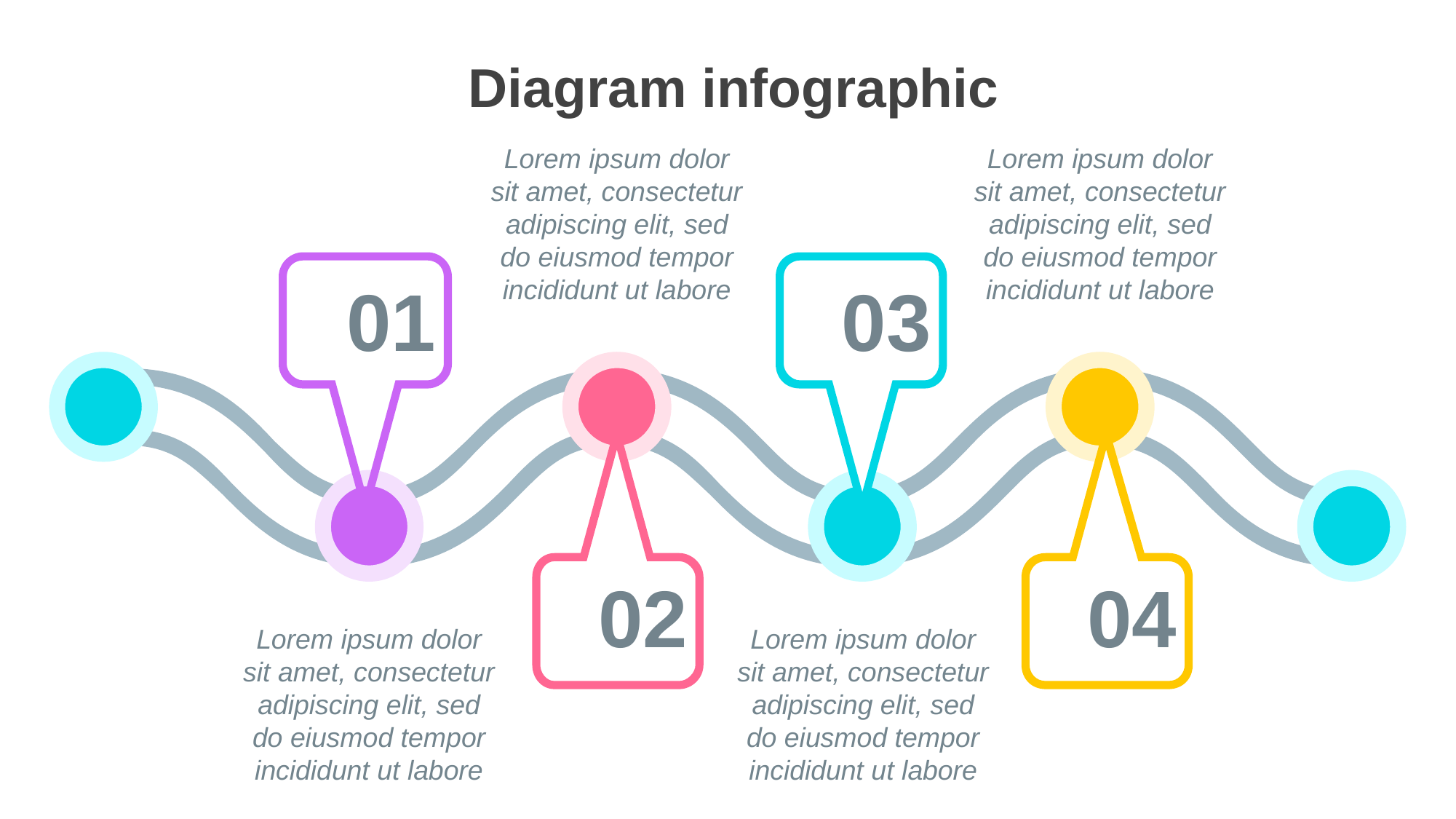

Diagram infographic
Lorem ipsum dolor sit amet, consectetur adipiscing elit, sed do eiusmod tempor incididunt ut labore
Lorem ipsum dolor sit amet, consectetur adipiscing elit, sed do eiusmod tempor incididunt ut labore

01

03

02

04

Lorem ipsum dolor sit amet, consectetur adipiscing elit, sed do eiusmod tempor incididunt ut labore
Lorem ipsum dolor sit amet, consectetur adipiscing elit, sed do eiusmod tempor incididunt ut labore